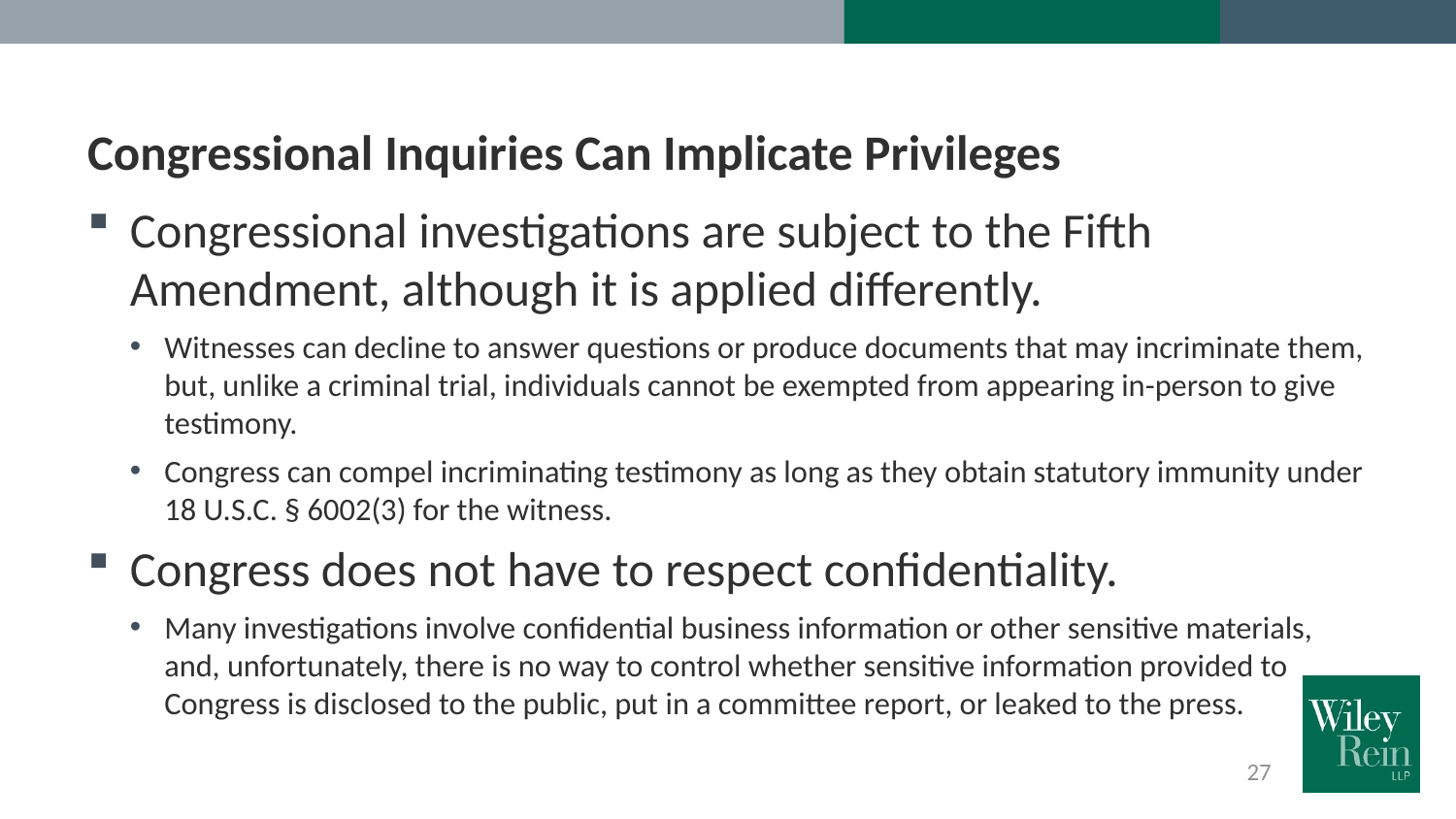

# Congressional Inquiries Can Implicate Privileges
Congressional investigations are subject to the Fifth Amendment, although it is applied differently.
Witnesses can decline to answer questions or produce documents that may incriminate them, but, unlike a criminal trial, individuals cannot be exempted from appearing in-person to give testimony.
Congress can compel incriminating testimony as long as they obtain statutory immunity under 18 U.S.C. § 6002(3) for the witness.
Congress does not have to respect confidentiality.
Many investigations involve confidential business information or other sensitive materials, and, unfortunately, there is no way to control whether sensitive information provided to Congress is disclosed to the public, put in a committee report, or leaked to the press.

27